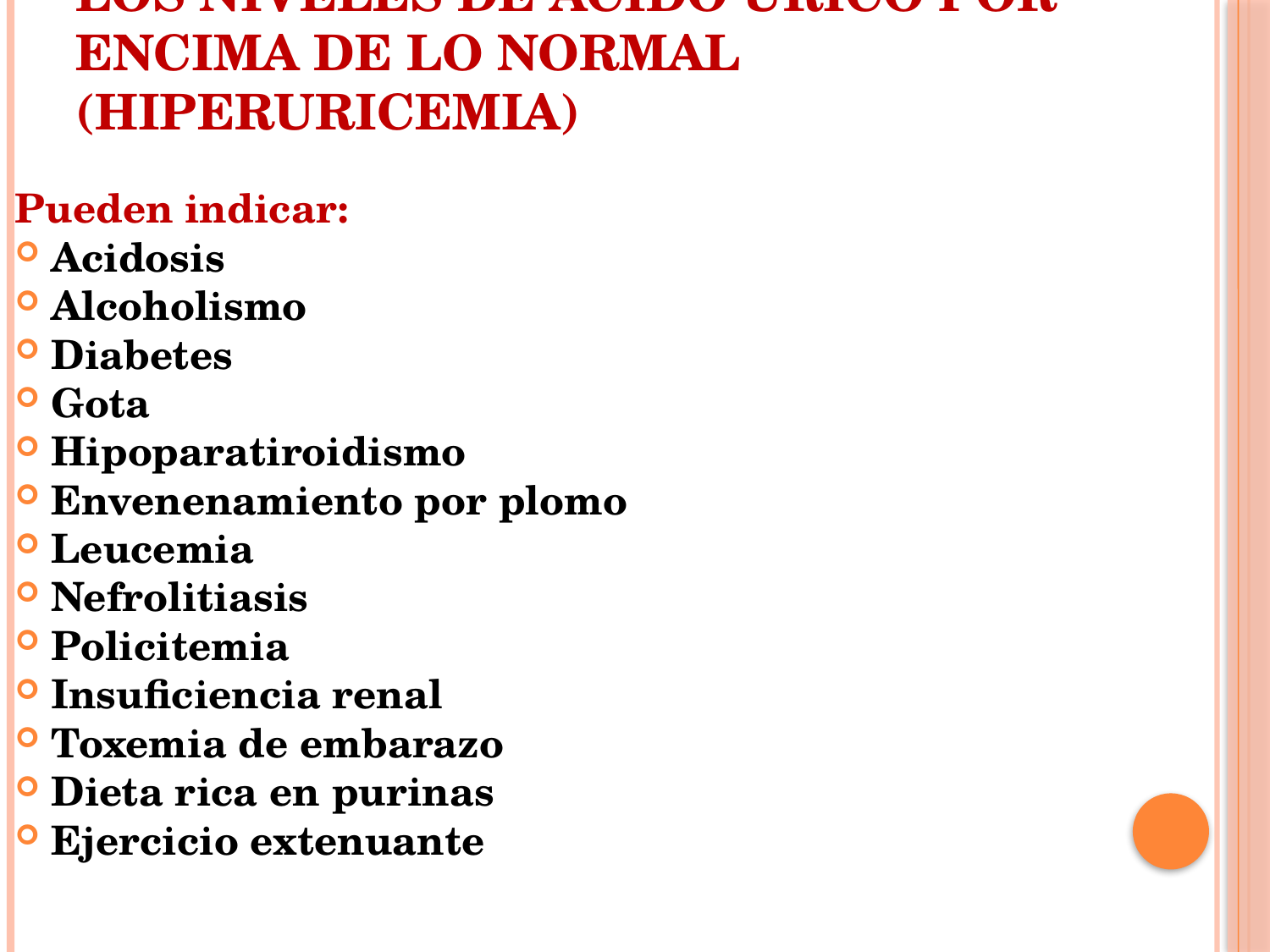

# Los niveles de ácido úrico por encima de lo normal (hiperuricemia)
Pueden indicar:
Acidosis
Alcoholismo
Diabetes
Gota
Hipoparatiroidismo
Envenenamiento por plomo
Leucemia
Nefrolitiasis
Policitemia
Insuficiencia renal
Toxemia de embarazo
Dieta rica en purinas
Ejercicio extenuante